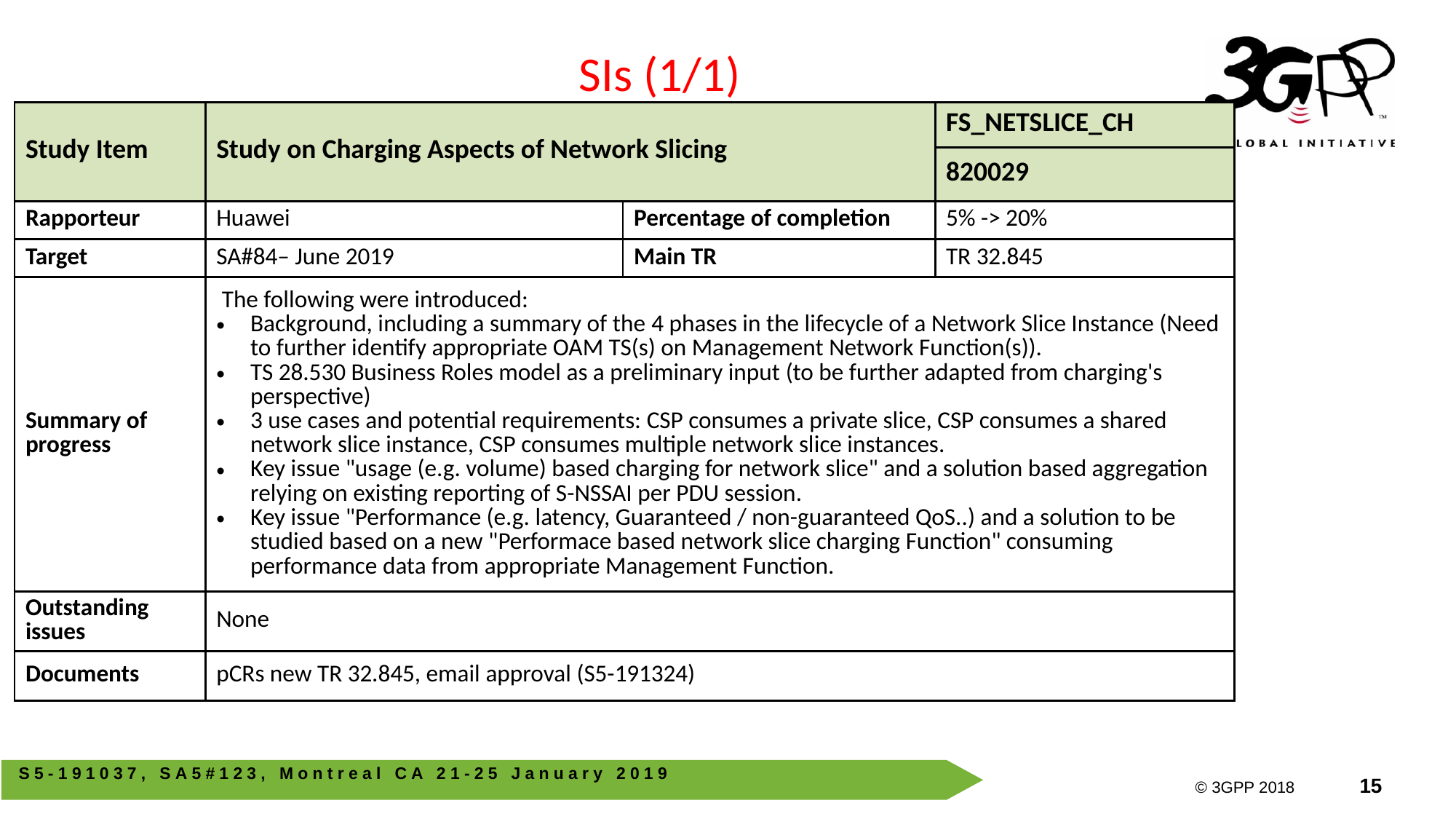

SIs (1/1)
| Study Item | Study on Charging Aspects of Network Slicing |  | FS\_NETSLICE\_CH |
| --- | --- | --- | --- |
|  |  |  | 820029 |
| Rapporteur | Huawei | Percentage of completion | 5% -> 20% |
| Target | SA#84– June 2019 | Main TR | TR 32.845 |
| Summary of progress | The following were introduced: Background, including a summary of the 4 phases in the lifecycle of a Network Slice Instance (Need to further identify appropriate OAM TS(s) on Management Network Function(s)). TS 28.530 Business Roles model as a preliminary input (to be further adapted from charging's perspective) 3 use cases and potential requirements: CSP consumes a private slice, CSP consumes a shared network slice instance, CSP consumes multiple network slice instances. Key issue "usage (e.g. volume) based charging for network slice" and a solution based aggregation relying on existing reporting of S-NSSAI per PDU session. Key issue "Performance (e.g. latency, Guaranteed / non-guaranteed QoS..) and a solution to be studied based on a new "Performace based network slice charging Function" consuming performance data from appropriate Management Function. |  |  |
| Outstanding issues | None |  |  |
| Documents | pCRs new TR 32.845, email approval (S5-191324) |  |  |